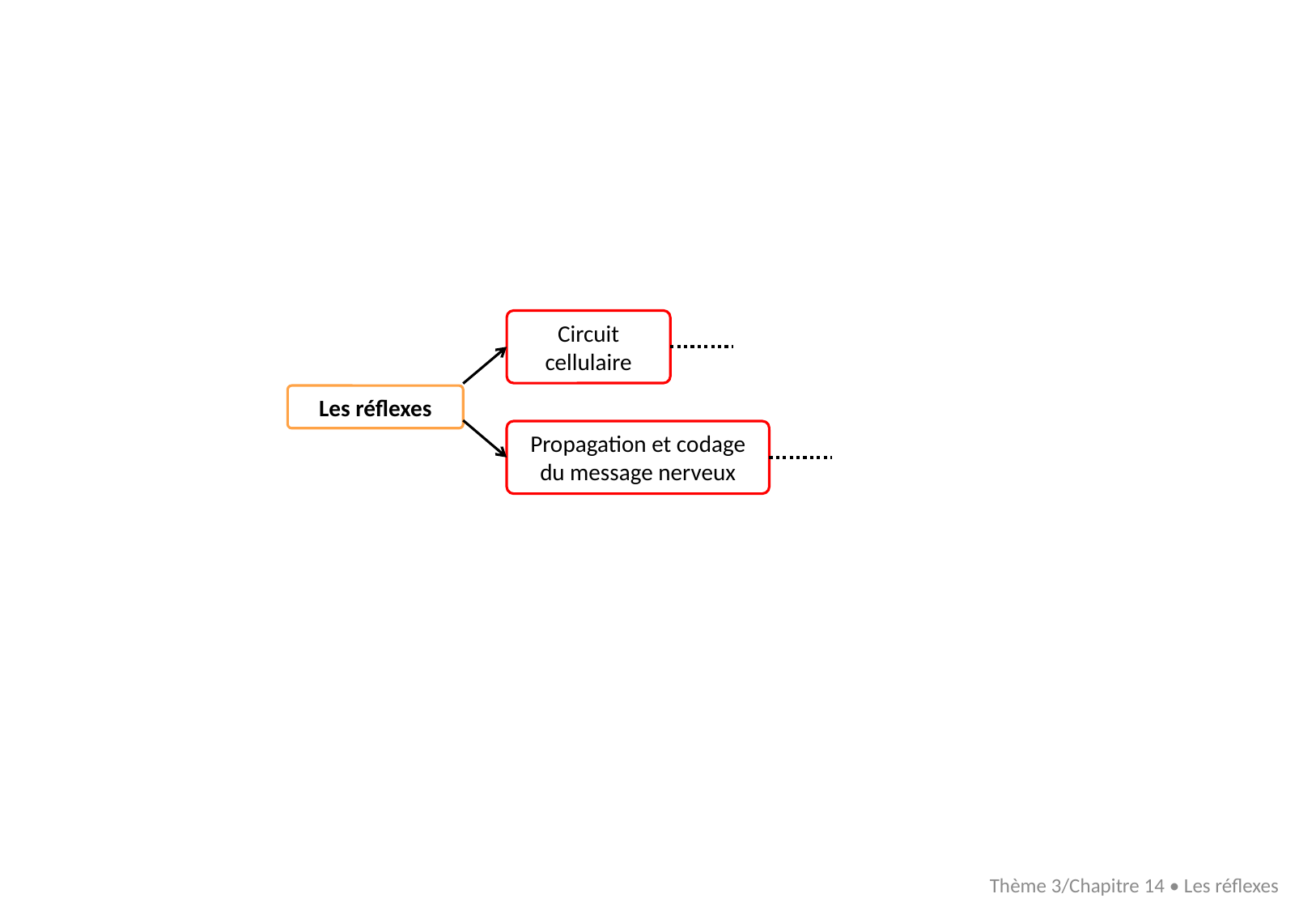

Circuit cellulaire
Les réflexes
Propagation et codage du message nerveux
Thème 3/Chapitre 14 • Les réflexes